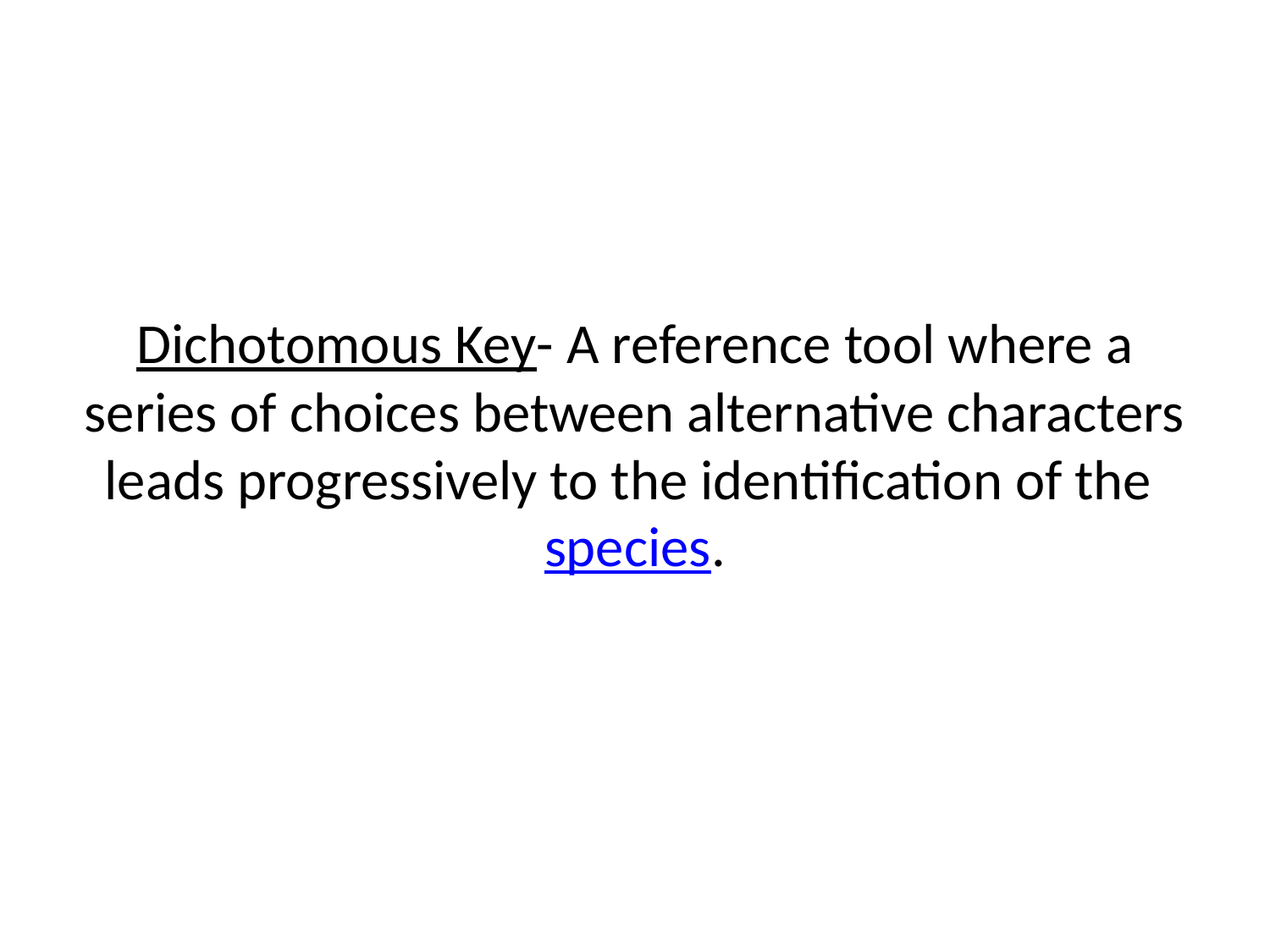

#

Dichotomous Key- A reference tool where a series of choices between alternative characters leads progressively to the identification of the species.